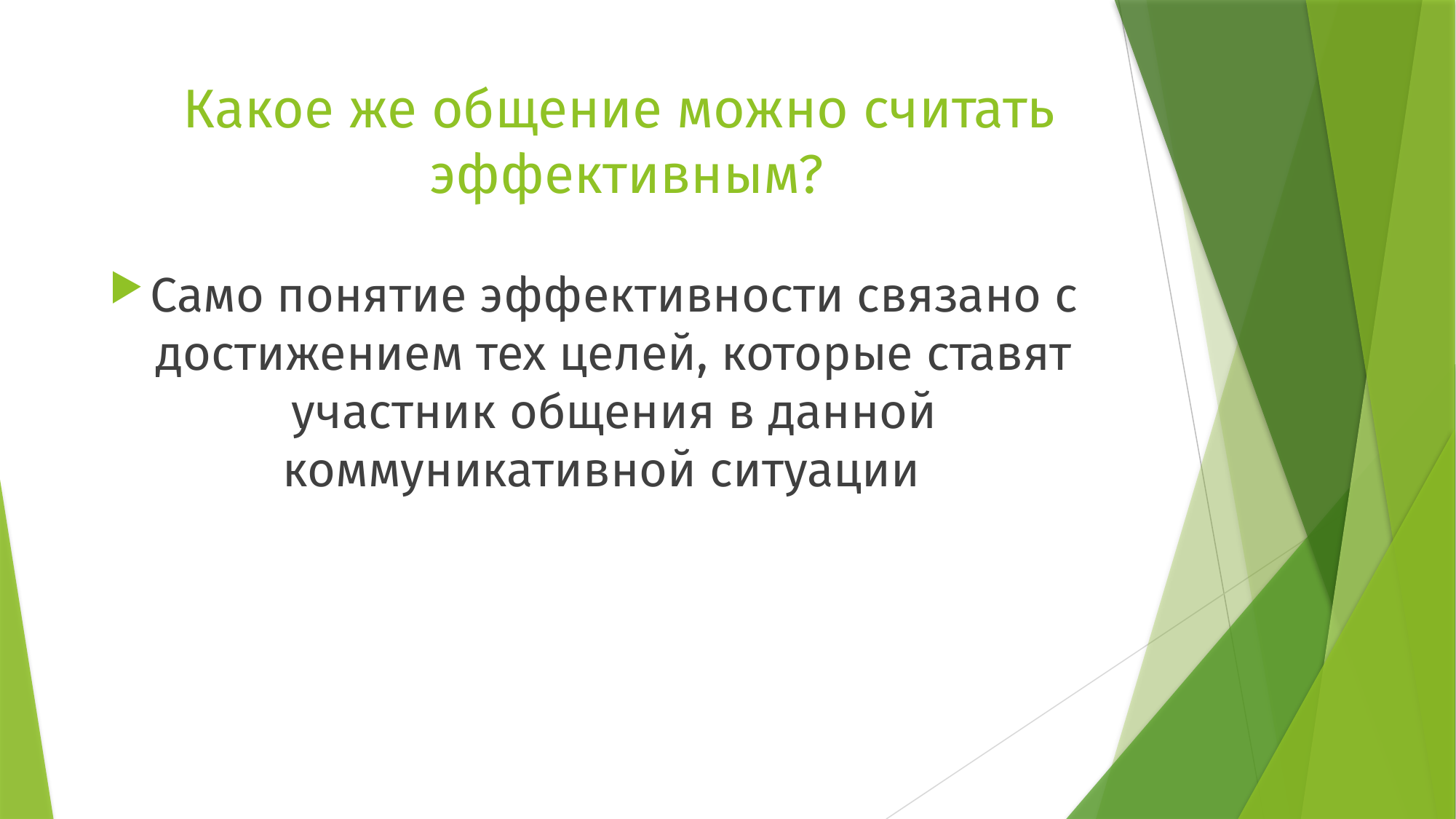

Какое же общение можно считать
 эффективным?
Само понятие эффективности связано с достижением тех целей, которые ставят участник общения в данной коммуникативной ситуации